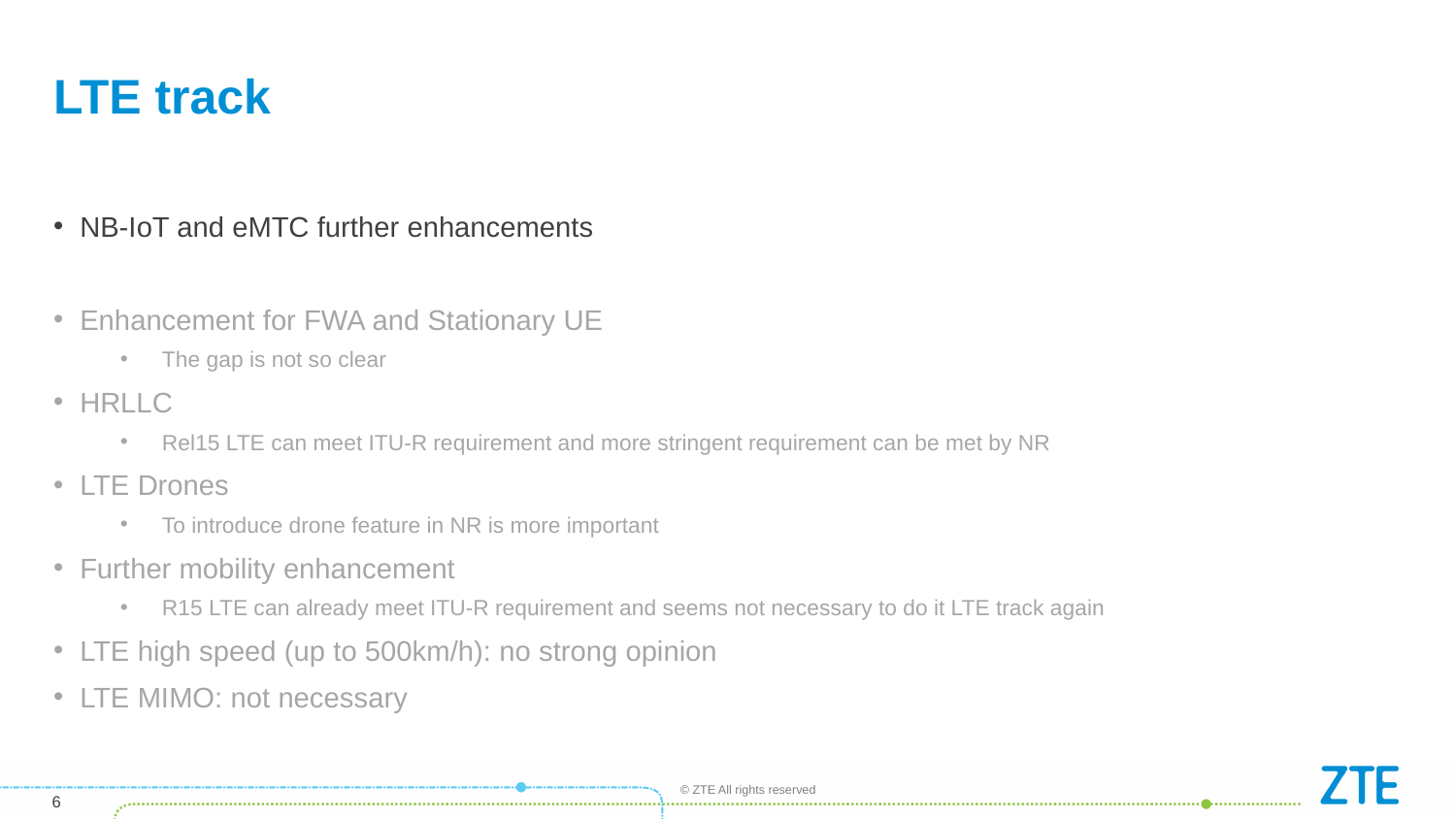

# LTE track
NB-IoT and eMTC further enhancements

Enhancement for FWA and Stationary UE
The gap is not so clear
HRLLC
Rel15 LTE can meet ITU-R requirement and more stringent requirement can be met by NR
LTE Drones
To introduce drone feature in NR is more important
Further mobility enhancement
R15 LTE can already meet ITU-R requirement and seems not necessary to do it LTE track again
LTE high speed (up to 500km/h): no strong opinion
LTE MIMO: not necessary